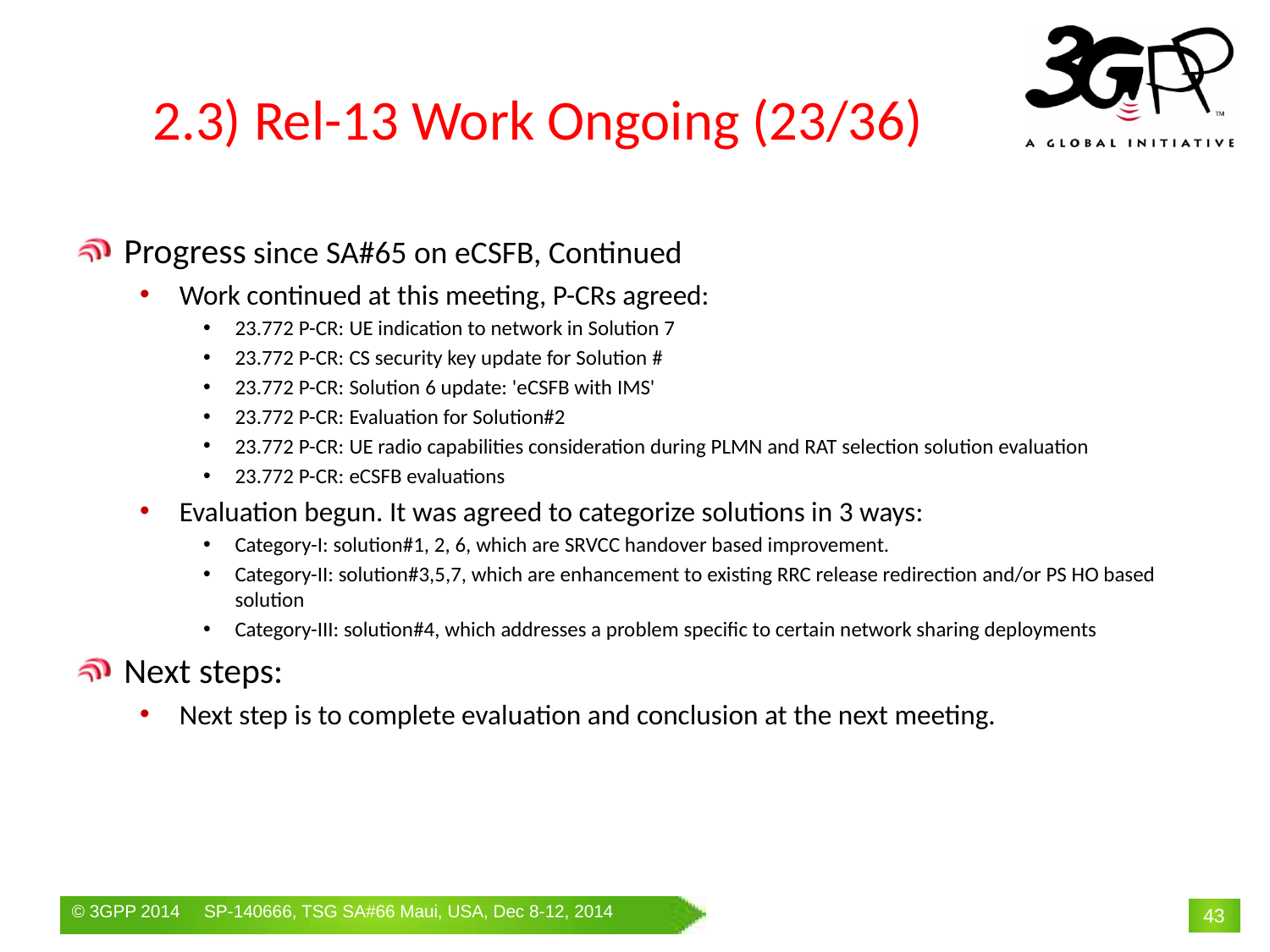

# 2.3) Rel-13 Work Ongoing (23/36)
Progress since SA#65 on eCSFB, Continued
Work continued at this meeting, P-CRs agreed:
23.772 P-CR: UE indication to network in Solution 7
23.772 P-CR: CS security key update for Solution #
23.772 P-CR: Solution 6 update: 'eCSFB with IMS'
23.772 P-CR: Evaluation for Solution#2
23.772 P-CR: UE radio capabilities consideration during PLMN and RAT selection solution evaluation
23.772 P-CR: eCSFB evaluations
Evaluation begun. It was agreed to categorize solutions in 3 ways:
Category-I: solution#1, 2, 6, which are SRVCC handover based improvement.
Category-II: solution#3,5,7, which are enhancement to existing RRC release redirection and/or PS HO based solution
Category-III: solution#4, which addresses a problem specific to certain network sharing deployments
Next steps:
Next step is to complete evaluation and conclusion at the next meeting.